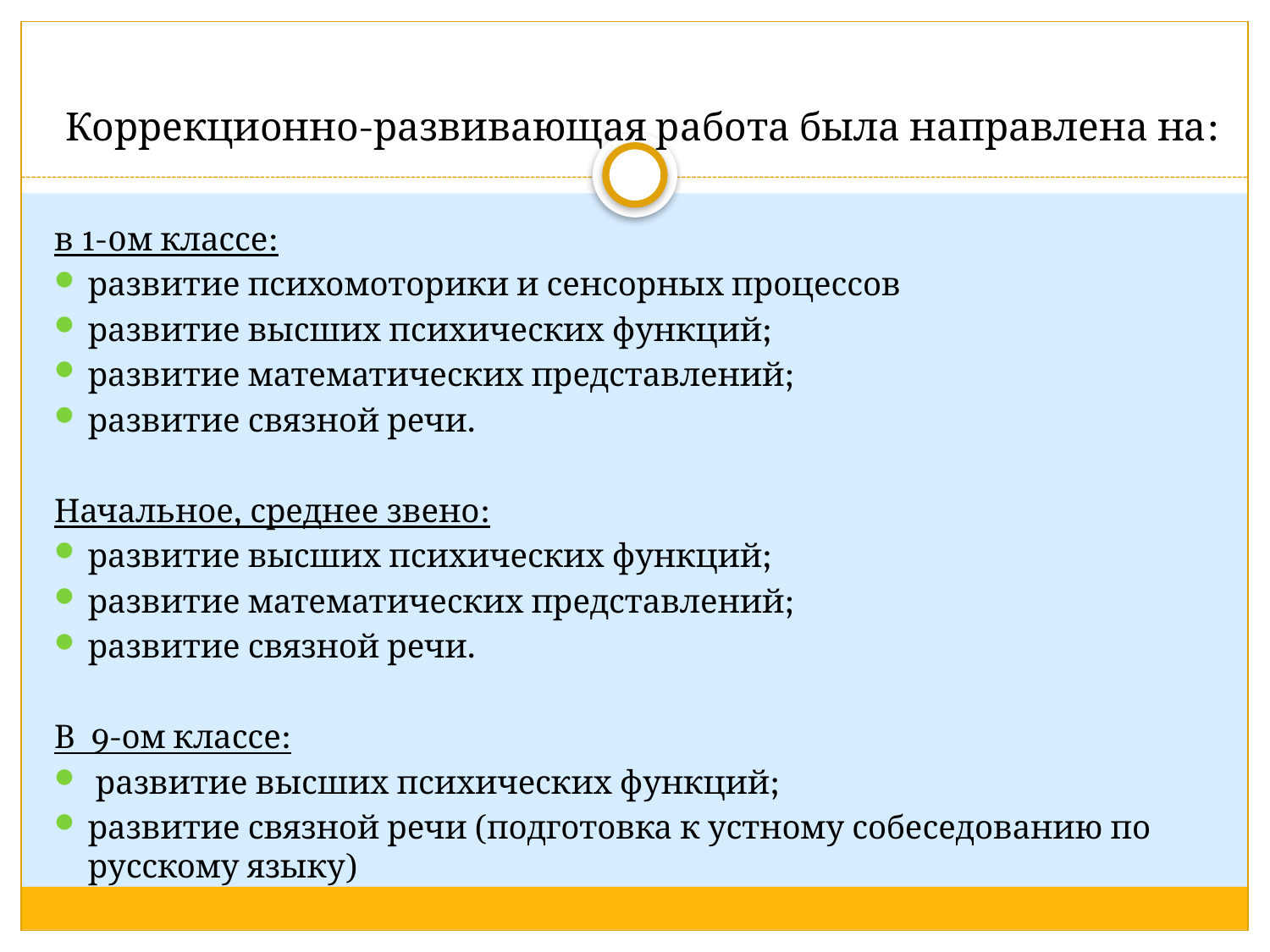

# Коррекционно-развивающая работа была направлена на:
в 1-0м классе:
развитие психомоторики и сенсорных процессов
развитие высших психических функций;
развитие математических представлений;
развитие связной речи.

Начальное, среднее звено:
развитие высших психических функций;
развитие математических представлений;
развитие связной речи.

В  9-ом классе:
 развитие высших психических функций;
развитие связной речи (подготовка к устному собеседованию по русскому языку)